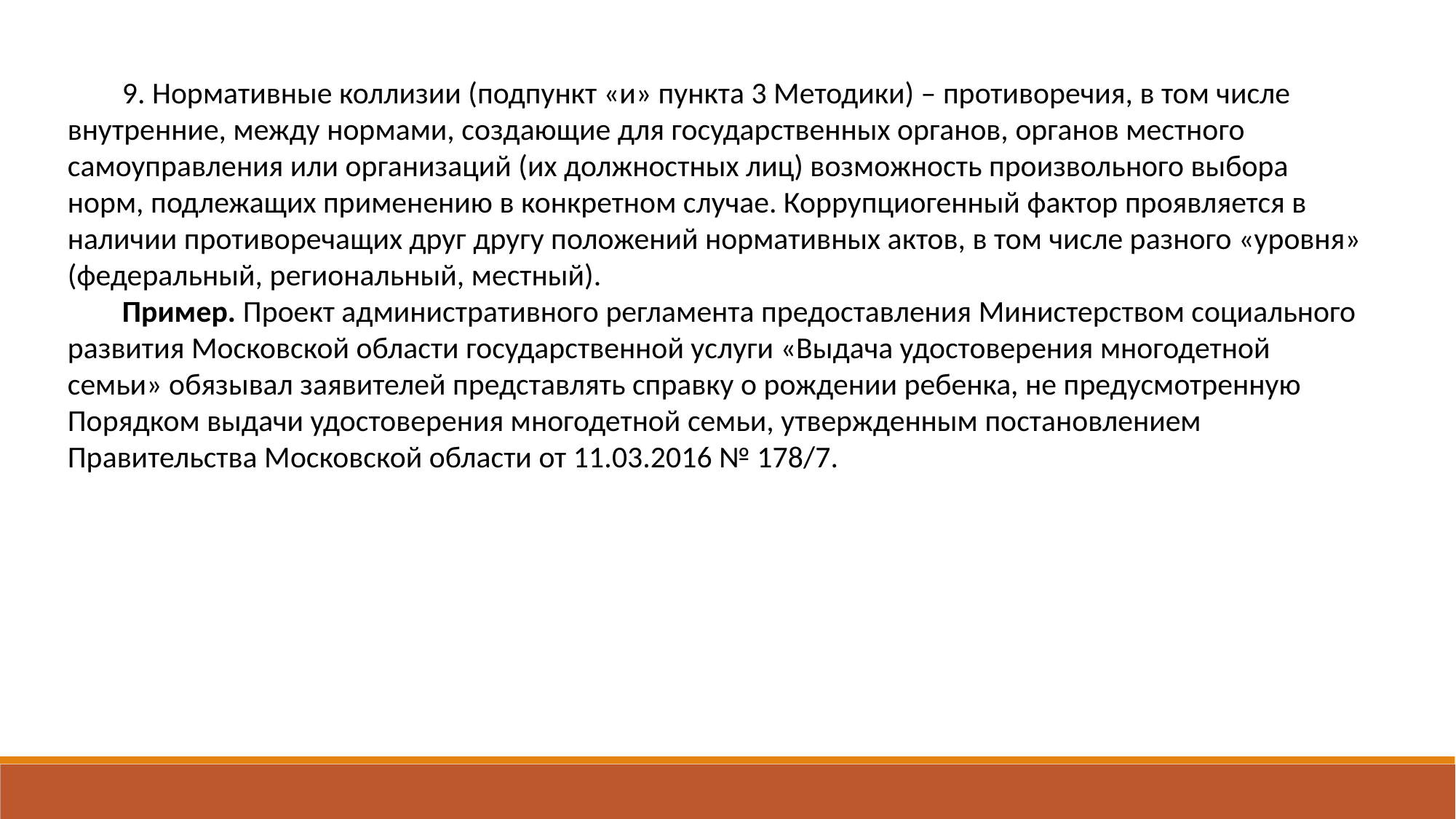

9. Нормативные коллизии (подпункт «и» пункта 3 Методики) – противоречия, в том числе внутренние, между нормами, создающие для государственных органов, органов местного самоуправления или организаций (их должностных лиц) возможность произвольного выбора норм, подлежащих применению в конкретном случае. Коррупциогенный фактор проявляется в наличии противоречащих друг другу положений нормативных актов, в том числе разного «уровня» (федеральный, региональный, местный).
Пример. Проект административного регламента предоставления Министерством социального развития Московской области государственной услуги «Выдача удостоверения многодетной семьи» обязывал заявителей представлять справку о рождении ребенка, не предусмотренную Порядком выдачи удостоверения многодетной семьи, утвержденным постановлением Правительства Московской области от 11.03.2016 № 178/7.